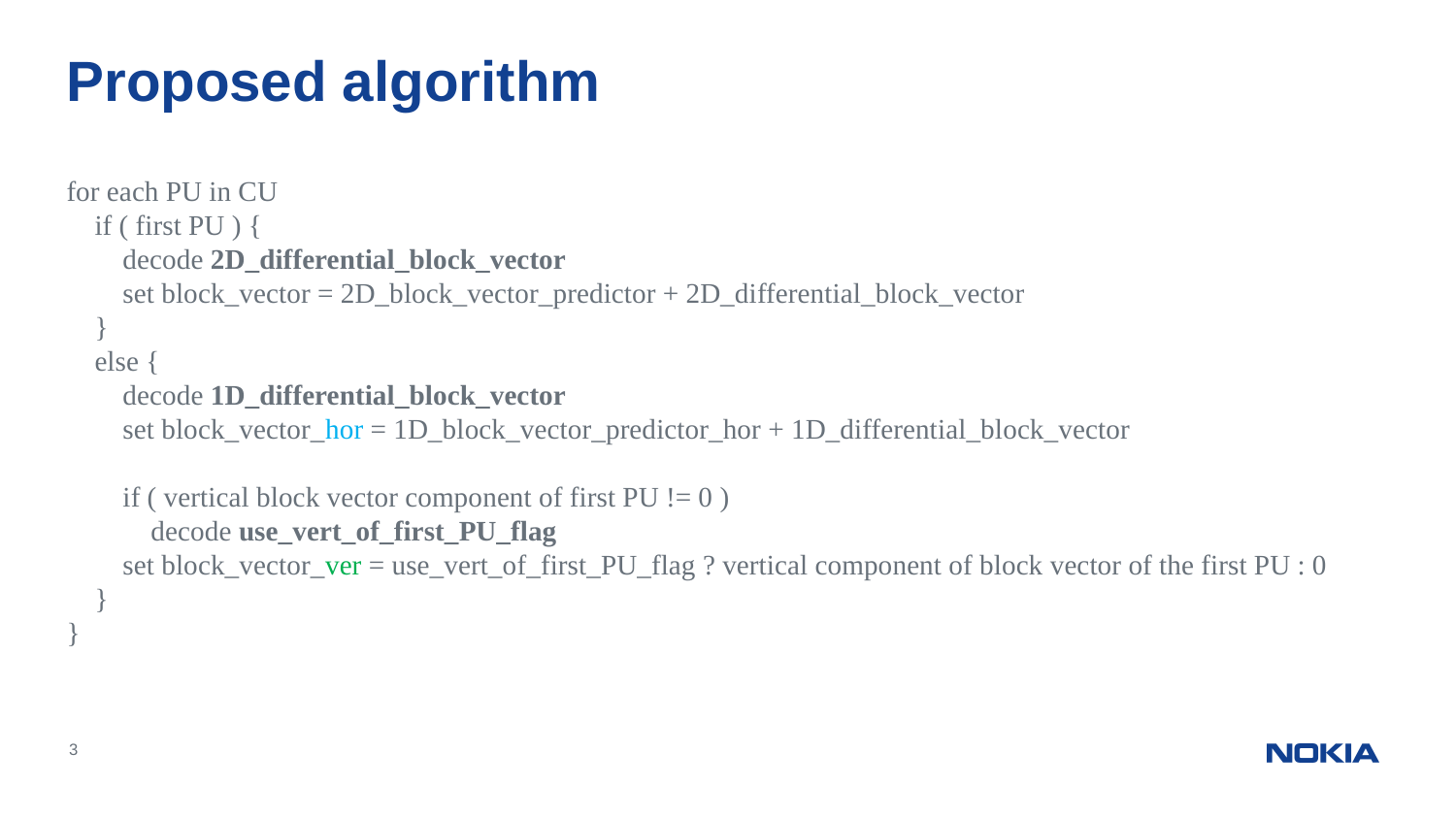

# Proposed algorithm
for each PU in CU
    if ( first PU ) {
        decode 2D_differential_block_vector
        set block_vector = 2D_block_vector_predictor + 2D_differential_block_vector
    }
    else {
        decode 1D_differential_block_vector
        set block_vector_hor = 1D_block_vector_predictor_hor + 1D_differential_block_vector

        if ( vertical block vector component of first PU != 0 )
            decode use_vert_of_first_PU_flag
        set block_vector_ver = use_vert_of_first_PU_flag ? vertical component of block vector of the first PU : 0
    }
}